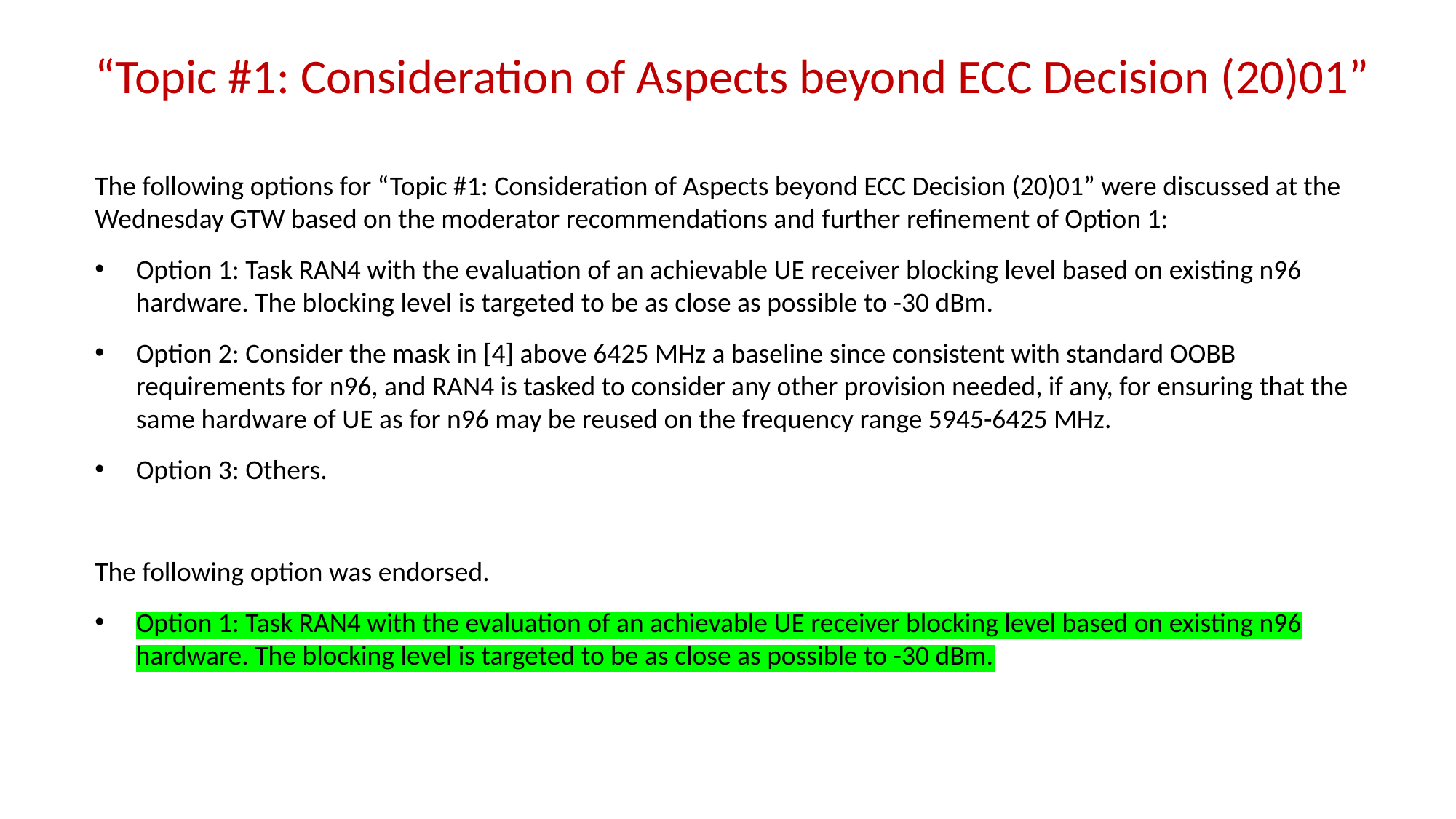

# “Topic #1: Consideration of Aspects beyond ECC Decision (20)01”
The following options for “Topic #1: Consideration of Aspects beyond ECC Decision (20)01” were discussed at the Wednesday GTW based on the moderator recommendations and further refinement of Option 1:
Option 1: Task RAN4 with the evaluation of an achievable UE receiver blocking level based on existing n96 hardware. The blocking level is targeted to be as close as possible to -30 dBm.
Option 2: Consider the mask in [4] above 6425 MHz a baseline since consistent with standard OOBB requirements for n96, and RAN4 is tasked to consider any other provision needed, if any, for ensuring that the same hardware of UE as for n96 may be reused on the frequency range 5945-6425 MHz.
Option 3: Others.

The following option was endorsed.
Option 1: Task RAN4 with the evaluation of an achievable UE receiver blocking level based on existing n96 hardware. The blocking level is targeted to be as close as possible to -30 dBm.